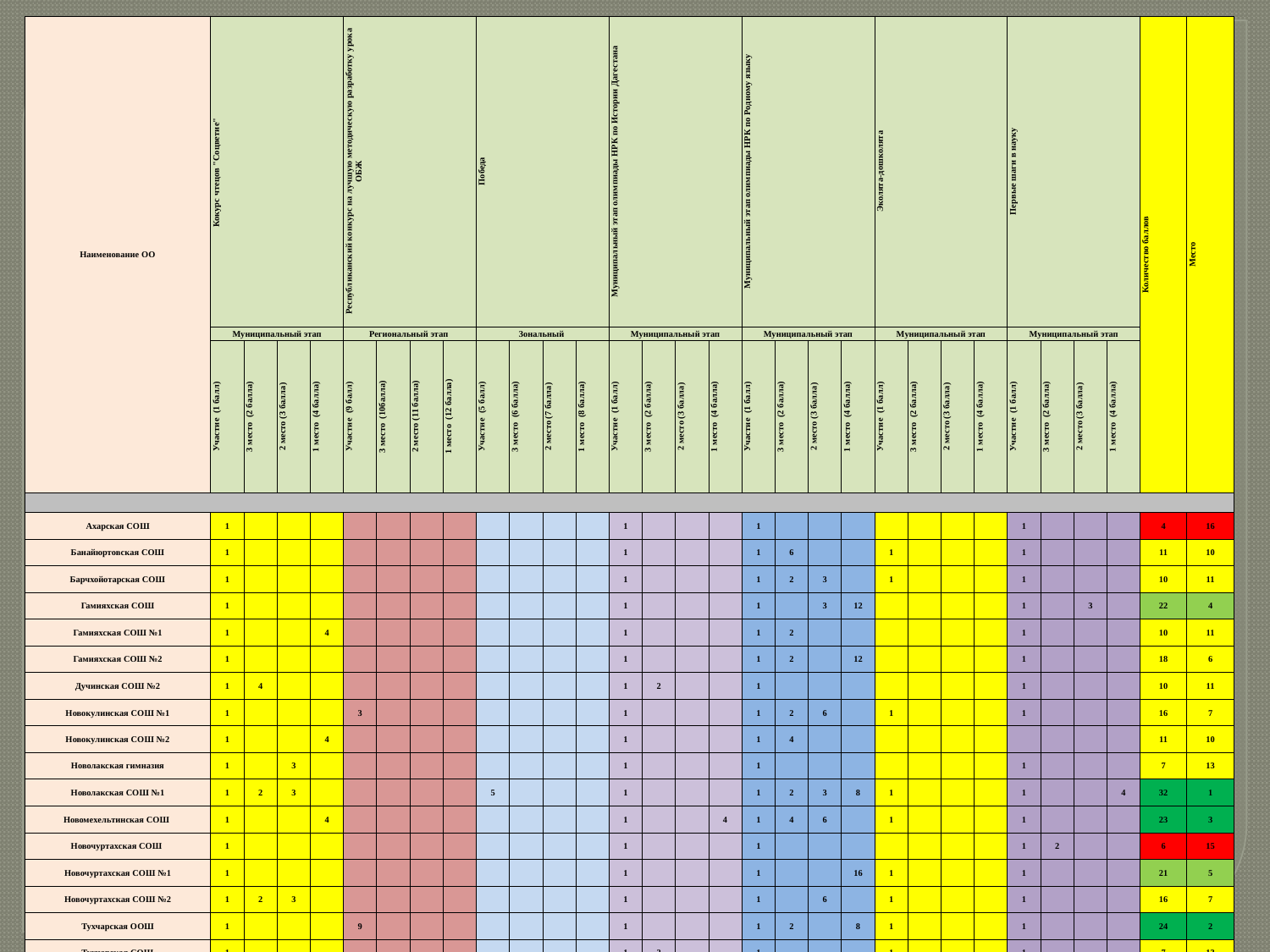

| Наименование ОО | Кокурс чтецов "Соцветие" |  |  |  | Республиканский конкурс на лучшую методическую разработку урока ОБЖ |  |  |  | Победа |  |  |  | Муниципальный этап олимпиады НРК по Истории Дагестана |  |  |  | Муниципальный этап олимпиады НРК по Родному языку |  |  |  | Эколята-дошколята |  |  |  | Первые шаги в науку |  |  |  | Количество баллов | Место |
| --- | --- | --- | --- | --- | --- | --- | --- | --- | --- | --- | --- | --- | --- | --- | --- | --- | --- | --- | --- | --- | --- | --- | --- | --- | --- | --- | --- | --- | --- | --- |
|  | Муниципальный этап |  |  |  | Региональный этап |  |  |  | Зональный |  |  |  | Муниципальный этап |  |  |  | Муниципальный этап |  |  |  | Муниципальный этап |  |  |  | Муниципальный этап |  |  |  |  |  |
|  | Участие (1 балл) | 3 место (2 балла) | 2 место (3 балла) | 1 место (4 балла) | Участие (9 балл) | 3 место (10балла) | 2 место (11 балла) | 1 место (12 балла) | Участие (5 балл) | 3 место (6 балла) | 2 место (7 балла) | 1 место (8 балла) | Участие (1 балл) | 3 место (2 балла) | 2 место (3 балла) | 1 место (4 балла) | Участие (1 балл) | 3 место (2 балла) | 2 место (3 балла) | 1 место (4 балла) | Участие (1 балл) | 3 место (2 балла) | 2 место (3 балла) | 1 место (4 балла) | Участие (1 балл) | 3 место (2 балла) | 2 место (3 балла) | 1 место (4 балла) |  |  |
|  |  |  |  |  |  |  |  |  |  |  |  |  |  |  |  |  |  |  |  |  |  |  |  |  |  |  |  |  |  |  |
| Ахарская СОШ | 1 |  |  |  |  |  |  |  |  |  |  |  | 1 |  |  |  | 1 |  |  |  |  |  |  |  | 1 |  |  |  | 4 | 16 |
| Банайюртовская СОШ | 1 |  |  |  |  |  |  |  |  |  |  |  | 1 |  |  |  | 1 | 6 |  |  | 1 |  |  |  | 1 |  |  |  | 11 | 10 |
| Барчхойотарская СОШ | 1 |  |  |  |  |  |  |  |  |  |  |  | 1 |  |  |  | 1 | 2 | 3 |  | 1 |  |  |  | 1 |  |  |  | 10 | 11 |
| Гамияхская СОШ | 1 |  |  |  |  |  |  |  |  |  |  |  | 1 |  |  |  | 1 |  | 3 | 12 |  |  |  |  | 1 |  | 3 |  | 22 | 4 |
| Гамияхская СОШ №1 | 1 |  |  | 4 |  |  |  |  |  |  |  |  | 1 |  |  |  | 1 | 2 |  |  |  |  |  |  | 1 |  |  |  | 10 | 11 |
| Гамияхская СОШ №2 | 1 |  |  |  |  |  |  |  |  |  |  |  | 1 |  |  |  | 1 | 2 |  | 12 |  |  |  |  | 1 |  |  |  | 18 | 6 |
| Дучинская СОШ №2 | 1 | 4 |  |  |  |  |  |  |  |  |  |  | 1 | 2 |  |  | 1 |  |  |  |  |  |  |  | 1 |  |  |  | 10 | 11 |
| Новокулинская СОШ №1 | 1 |  |  |  | 3 |  |  |  |  |  |  |  | 1 |  |  |  | 1 | 2 | 6 |  | 1 |  |  |  | 1 |  |  |  | 16 | 7 |
| Новокулинская СОШ №2 | 1 |  |  | 4 |  |  |  |  |  |  |  |  | 1 |  |  |  | 1 | 4 |  |  |  |  |  |  |  |  |  |  | 11 | 10 |
| Новолакская гимназия | 1 |  | 3 |  |  |  |  |  |  |  |  |  | 1 |  |  |  | 1 |  |  |  |  |  |  |  | 1 |  |  |  | 7 | 13 |
| Новолакская СОШ №1 | 1 | 2 | 3 |  |  |  |  |  | 5 |  |  |  | 1 |  |  |  | 1 | 2 | 3 | 8 | 1 |  |  |  | 1 |  |  | 4 | 32 | 1 |
| Новомехельтинская СОШ | 1 |  |  | 4 |  |  |  |  |  |  |  |  | 1 |  |  | 4 | 1 | 4 | 6 |  | 1 |  |  |  | 1 |  |  |  | 23 | 3 |
| Новочуртахская СОШ | 1 |  |  |  |  |  |  |  |  |  |  |  | 1 |  |  |  | 1 |  |  |  |  |  |  |  | 1 | 2 |  |  | 6 | 15 |
| Новочуртахская СОШ №1 | 1 |  |  |  |  |  |  |  |  |  |  |  | 1 |  |  |  | 1 |  |  | 16 | 1 |  |  |  | 1 |  |  |  | 21 | 5 |
| Новочуртахская СОШ №2 | 1 | 2 | 3 |  |  |  |  |  |  |  |  |  | 1 |  |  |  | 1 |  | 6 |  | 1 |  |  |  | 1 |  |  |  | 16 | 7 |
| Тухчарская ООШ | 1 |  |  |  | 9 |  |  |  |  |  |  |  | 1 |  |  |  | 1 | 2 |  | 8 | 1 |  |  |  | 1 |  |  |  | 24 | 2 |
| Тухчарская СОШ | 1 |  |  |  |  |  |  |  |  |  |  |  | 1 | 2 |  |  | 1 |  |  |  | 1 |  |  |  | 1 |  |  |  | 7 | 13 |
| Тухчарская СОШ №1 | 1 |  |  |  |  |  |  |  |  |  |  |  | 1 |  |  |  | 1 | 3 |  |  |  |  |  |  | 0,5 |  |  |  | 6,5 | 14 |
| Чапаевская СОШ №1 | 1 |  |  |  |  |  |  |  | 5 | 6 |  |  | 1 |  |  |  | 1 |  |  |  | 1 |  |  |  | 1 |  |  |  | 16 | 7 |
| Чапаевская СОШ №2 | 1 |  |  | 4 |  |  |  |  |  |  |  |  | 1 |  |  |  | 1 |  |  |  |  |  |  |  | 0,5 |  |  |  | 7,5 | 12 |
| Чаравалинская СОШ | 1 |  |  |  | 7 |  |  |  |  |  |  |  | 1 |  |  |  | 1 |  |  |  |  |  |  |  | 1 |  |  |  | 11 | 10 |
| Шушинская СОШ | 1 |  | 3 |  | 7 |  |  |  |  |  |  |  | 1 |  |  |  | 1 |  |  |  |  |  |  |  | 1 |  |  |  | 14 | 8 |
| Ямансуйская СОШ | 1 |  |  |  |  |  |  |  |  |  |  |  | 1 |  |  |  | 1 |  | 9 |  | 1 |  |  |  | 1 |  |  |  | 14 | 8 |